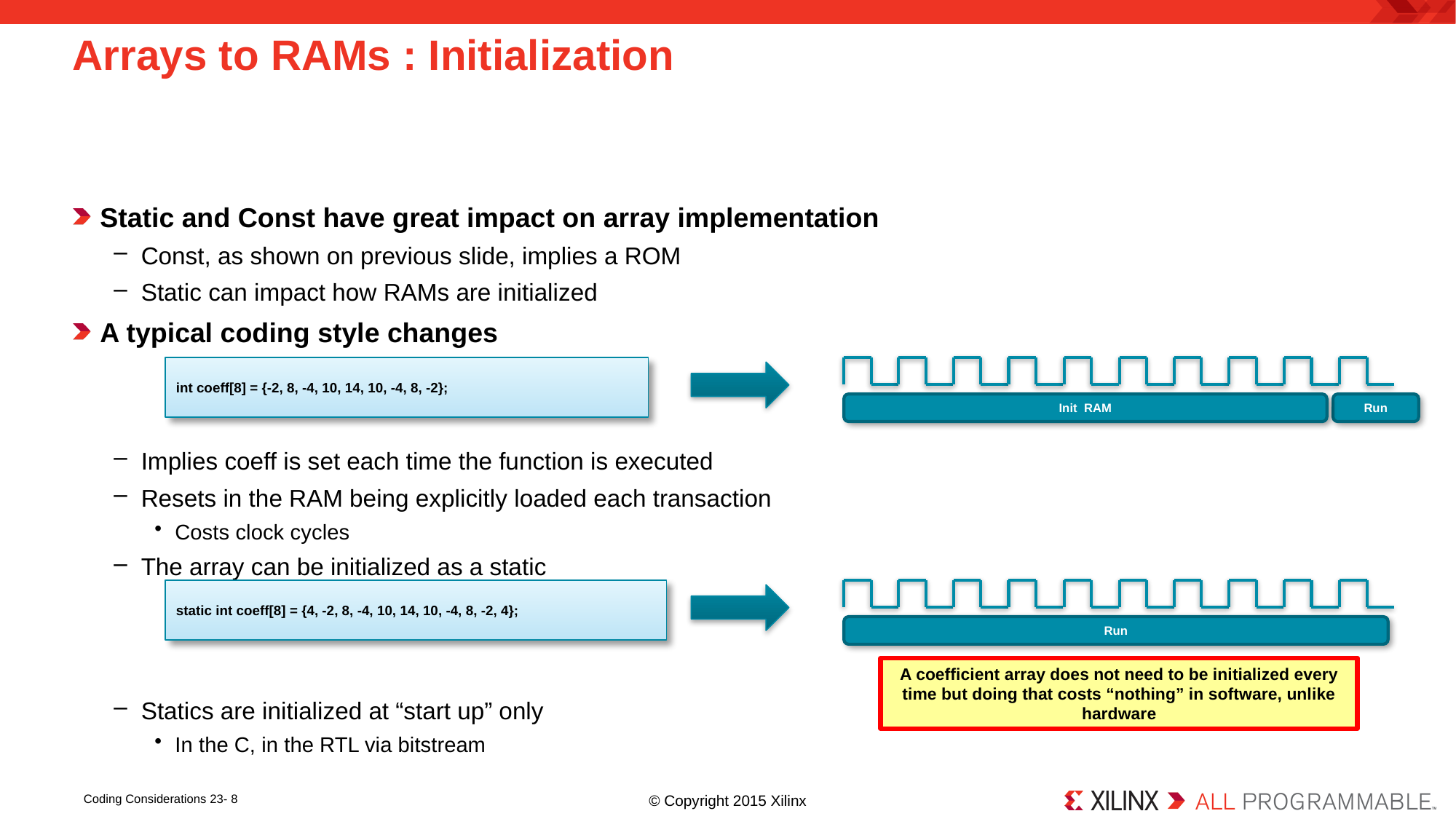

# Arrays to RAMs : Initialization
Static and Const have great impact on array implementation
Const, as shown on previous slide, implies a ROM
Static can impact how RAMs are initialized
A typical coding style changes

Implies coeff is set each time the function is executed
Resets in the RAM being explicitly loaded each transaction
Costs clock cycles
The array can be initialized as a static

Statics are initialized at “start up” only
In the C, in the RTL via bitstream

int coeff[8] = {-2, 8, -4, 10, 14, 10, -4, 8, -2};

Init  RAM
Run

static int coeff[8] = {4, -2, 8, -4, 10, 14, 10, -4, 8, -2, 4};

Run
A coefficient array does not need to be initialized every time but doing that costs “nothing” in software, unlike hardware
Coding Considerations 23- 8
© Copyright 2015 Xilinx